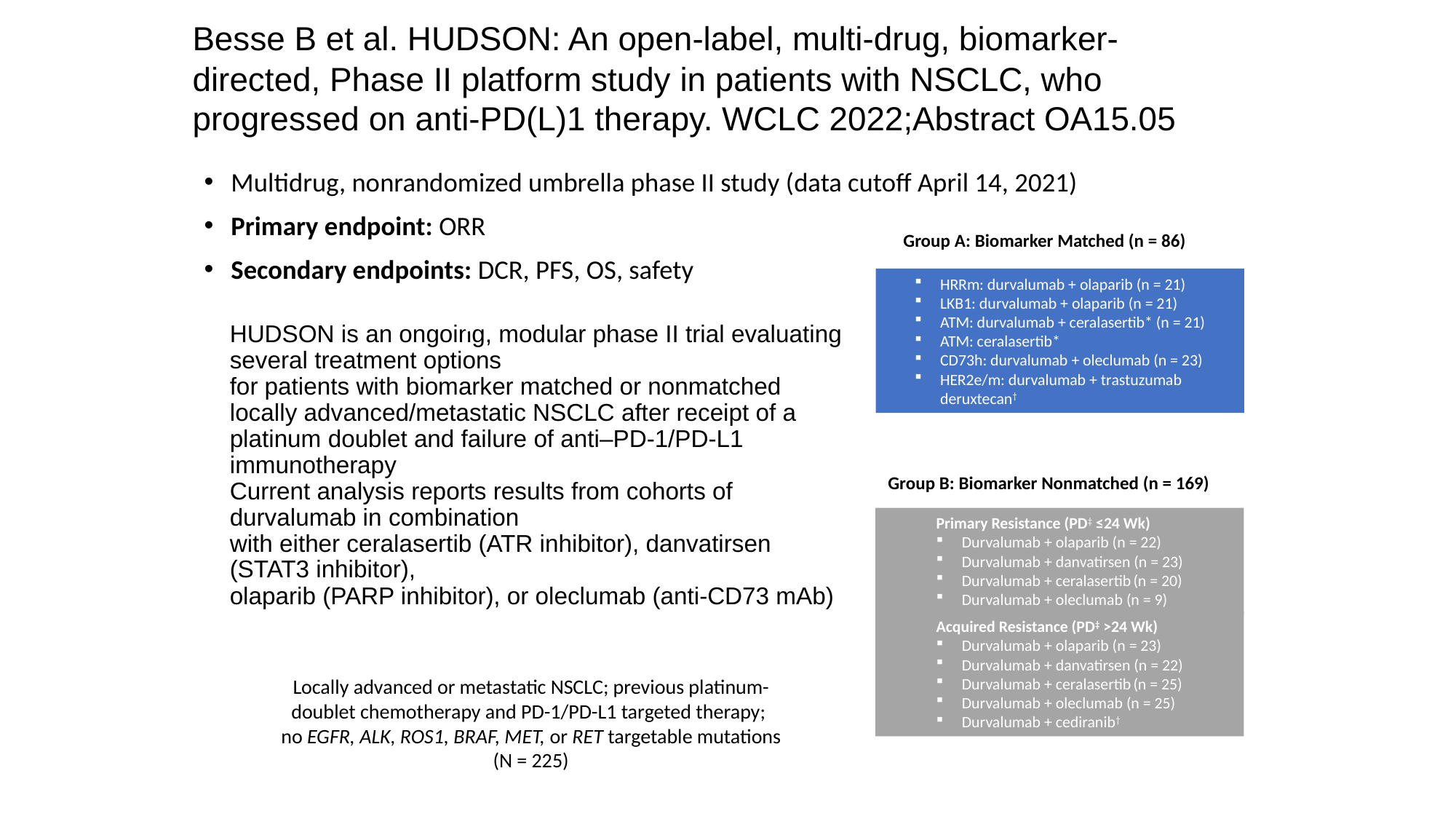

Besse B et al. HUDSON: An open-label, multi-drug, biomarker-directed, Phase II platform study in patients with NSCLC, who progressed on anti-PD(L)1 therapy. WCLC 2022;Abstract OA15.05
Multidrug, nonrandomized umbrella phase II study (data cutoff April 14, 2021)
Primary endpoint: ORR
Secondary endpoints: DCR, PFS, OS, safety
Group A: Biomarker Matched (n = 86)
HRRm: durvalumab + olaparib (n = 21)
LKB1: durvalumab + olaparib (n = 21)
ATM: durvalumab + ceralasertib* (n = 21)
ATM: ceralasertib*
CD73h: durvalumab + oleclumab (n = 23)
HER2e/m: durvalumab + trastuzumab deruxtecan†
# HUDSON is an ongoing, modular phase II trial evaluating several treatment options for patients with biomarker matched or nonmatched locally advanced/metastatic NSCLC after receipt of a platinum doublet and failure of anti–PD-1/PD-L1 immunotherapy Current analysis reports results from cohorts of durvalumab in combination with either ceralasertib (ATR inhibitor), danvatirsen (STAT3 inhibitor), olaparib (PARP inhibitor), or oleclumab (anti-CD73 mAb)

Group B: Biomarker Nonmatched (n = 169)

Primary Resistance (PD‡ ≤24 Wk)
Durvalumab + olaparib (n = 22)
Durvalumab + danvatirsen (n = 23)
Durvalumab + ceralasertib (n = 20)
Durvalumab + oleclumab (n = 9)
Acquired Resistance (PD‡ >24 Wk)
Durvalumab + olaparib (n = 23)
Durvalumab + danvatirsen (n = 22)
Durvalumab + ceralasertib (n = 25)
Durvalumab + oleclumab (n = 25)
Durvalumab + cediranib†
Locally advanced or metastatic NSCLC; previous platinum-doublet chemotherapy and PD-1/PD-L1 targeted therapy;
no EGFR, ALK, ROS1, BRAF, MET, or RET targetable mutations
(N = 225)